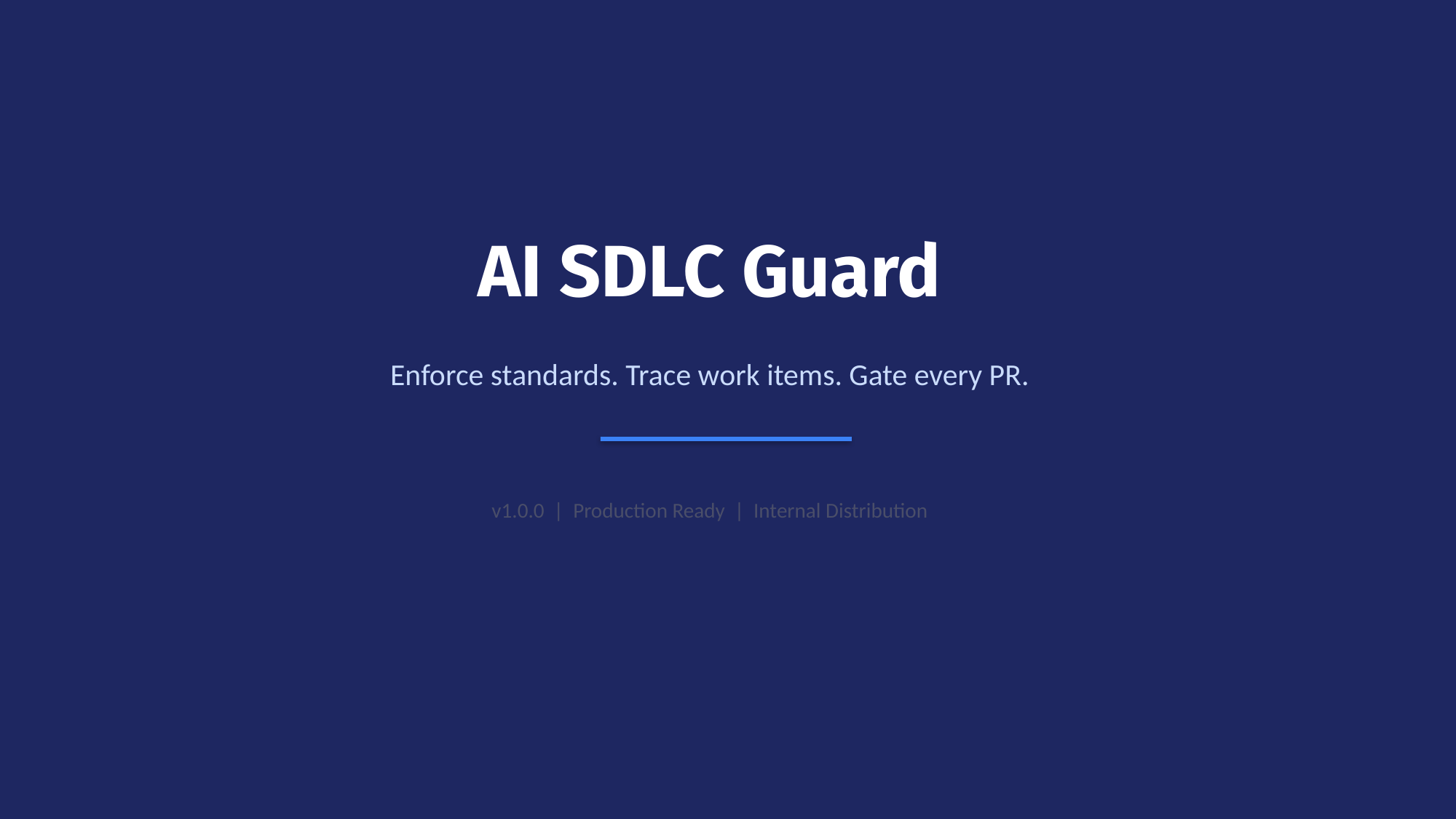

AI SDLC Guard
Enforce standards. Trace work items. Gate every PR.

v1.0.0  |  Production Ready  |  Internal Distribution